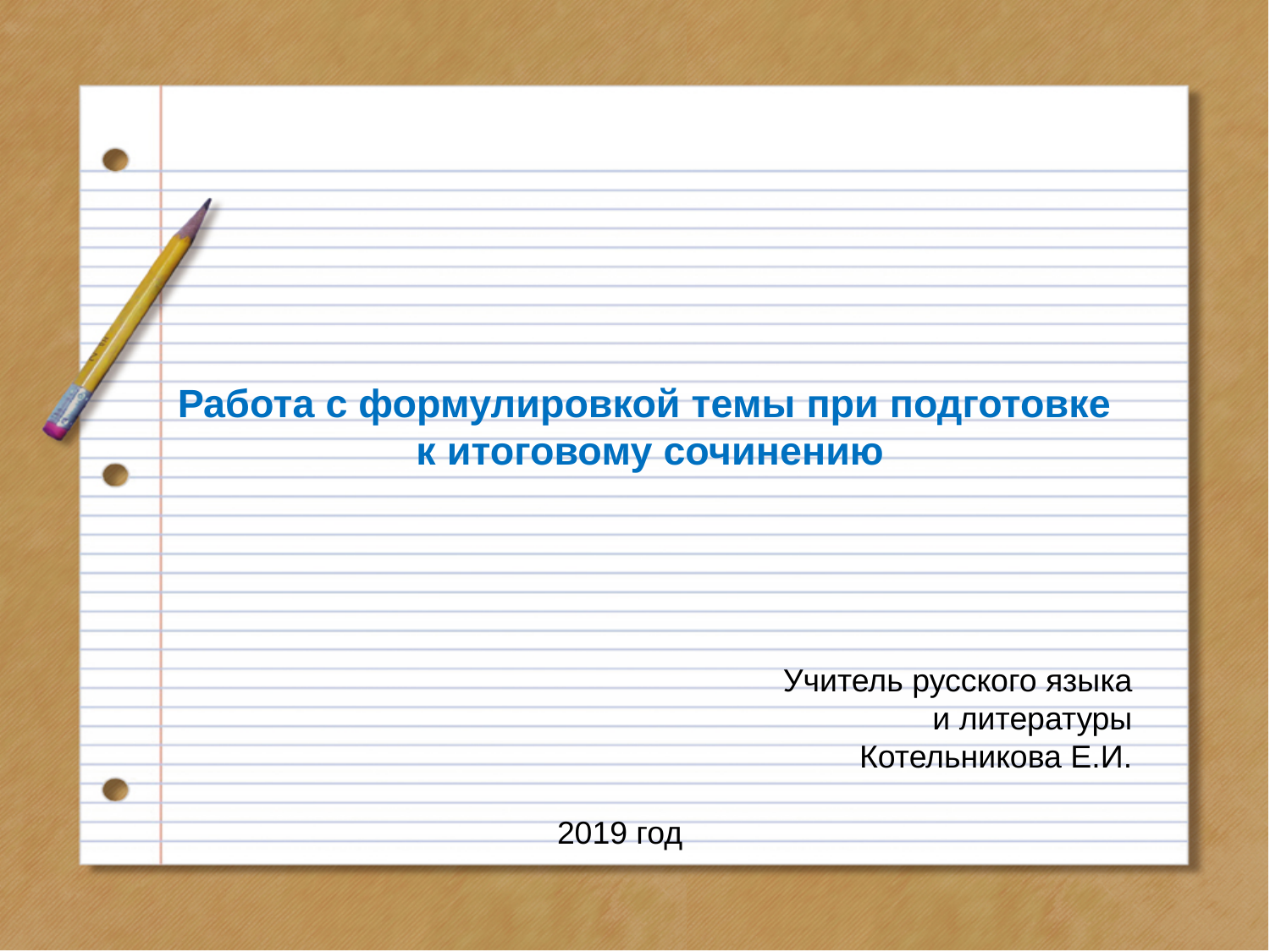

# Работа с формулировкой темы при подготовке к итоговому сочинению

Учитель русского языка и литературы
Котельникова Е.И.
2019 год